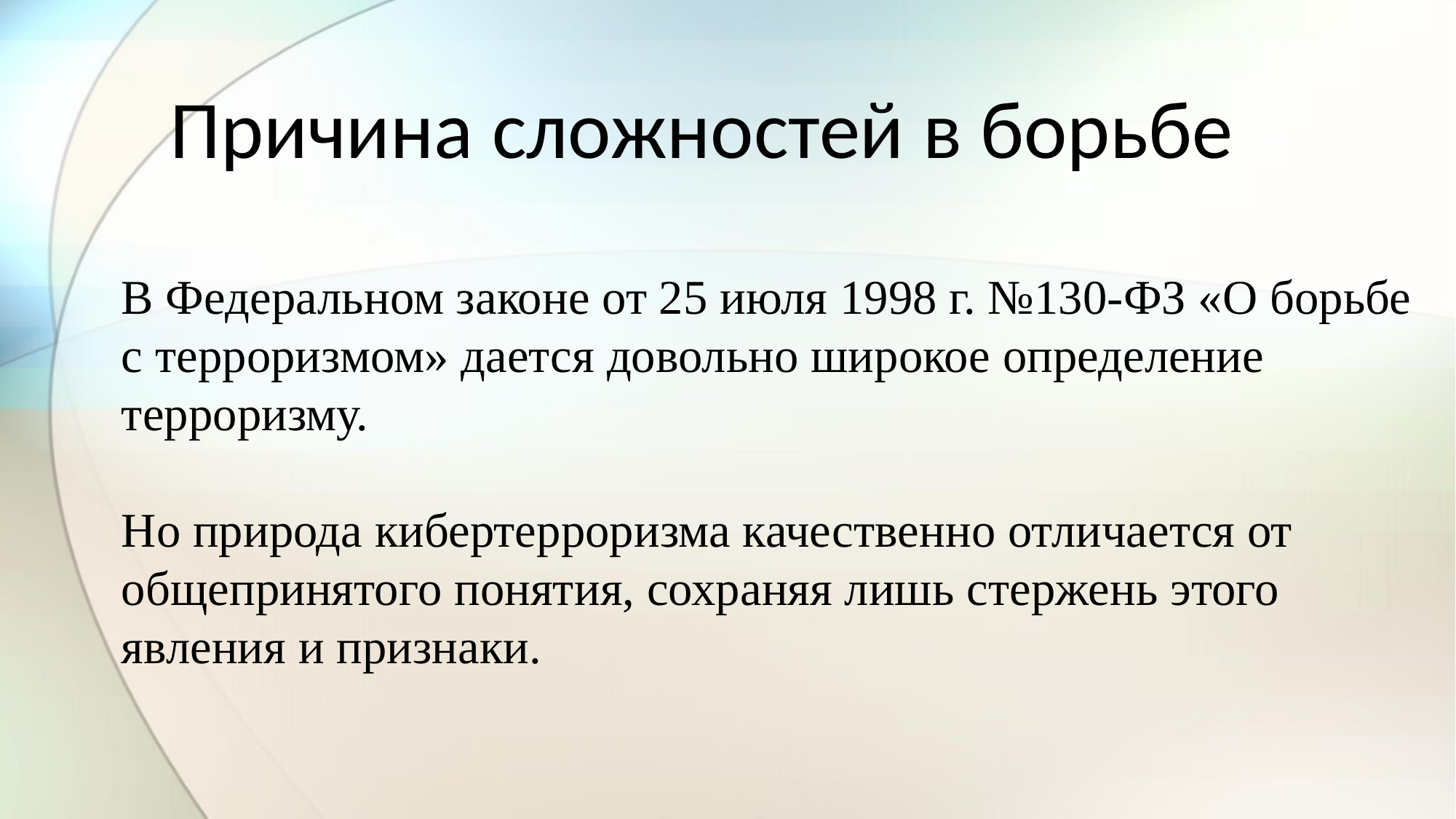

Причина сложностей в борьбе
В Федеральном законе от 25 июля 1998 г. №130-ФЗ «О борьбе с терроризмом» дается довольно широкое определение терроризму.

Но природа кибертерроризма качественно отличается от общепринятого понятия, сохраняя лишь стержень этого явления и признаки.